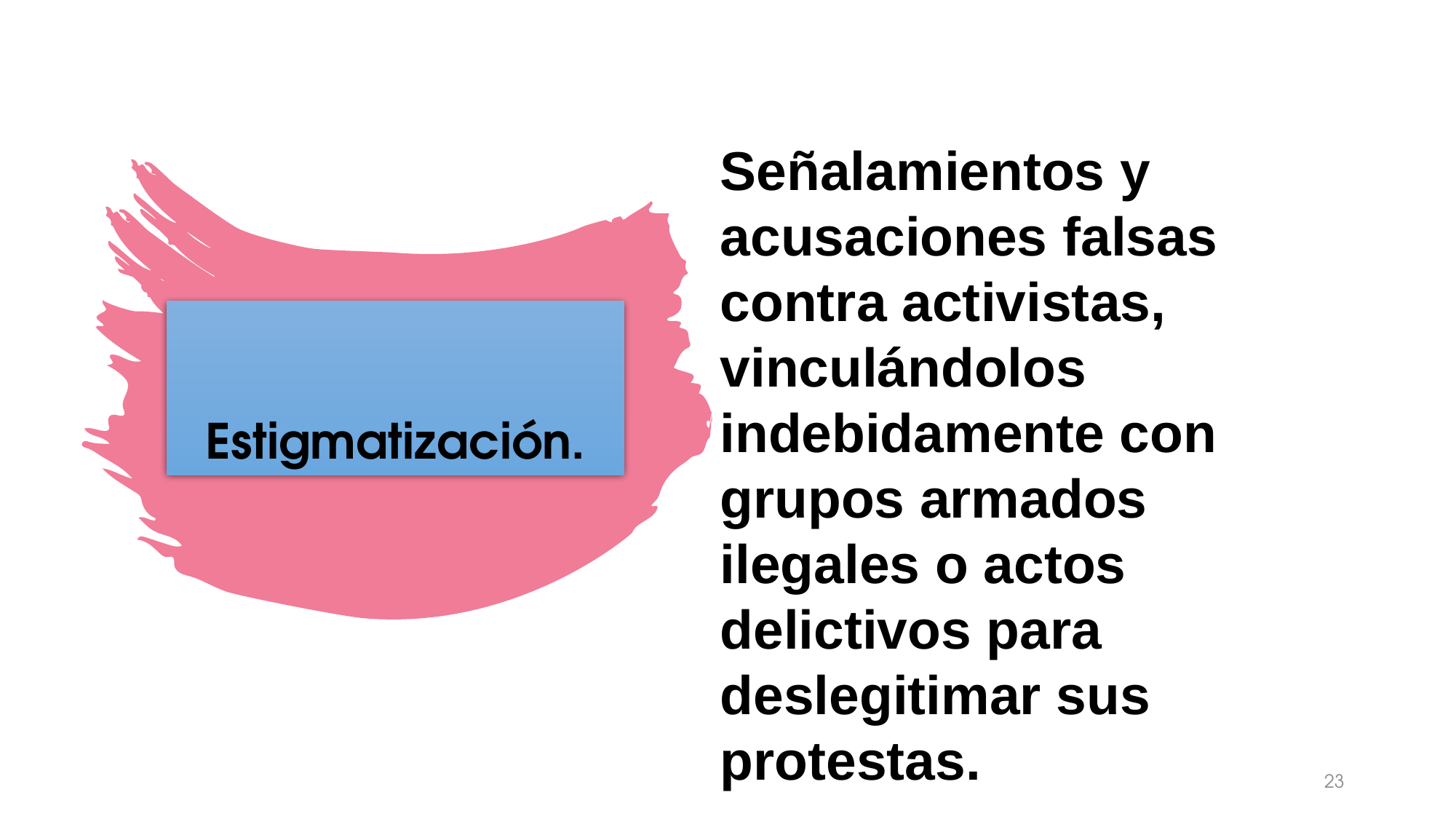

Señalamientos y acusaciones falsas contra activistas, vinculándolos indebidamente con grupos armados ilegales o actos delictivos para deslegitimar sus protestas.
# Estigmatización.
23